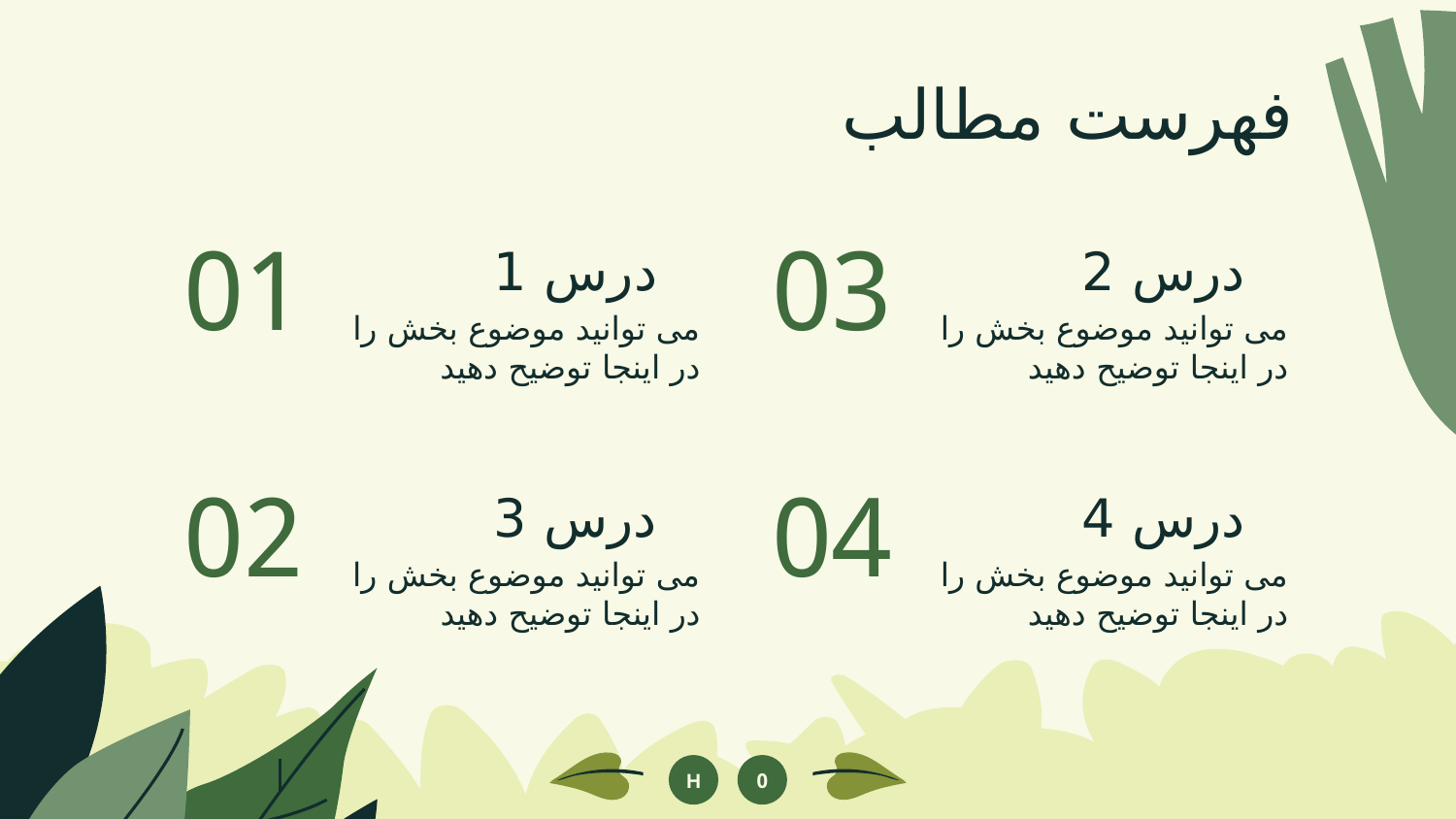

فهرست مطالب
# درس 1
درس 2
01
03
می توانید موضوع بخش را در اینجا توضیح دهید
می توانید موضوع بخش را در اینجا توضیح دهید
درس 3
درس 4
02
04
می توانید موضوع بخش را در اینجا توضیح دهید
می توانید موضوع بخش را در اینجا توضیح دهید

H
0